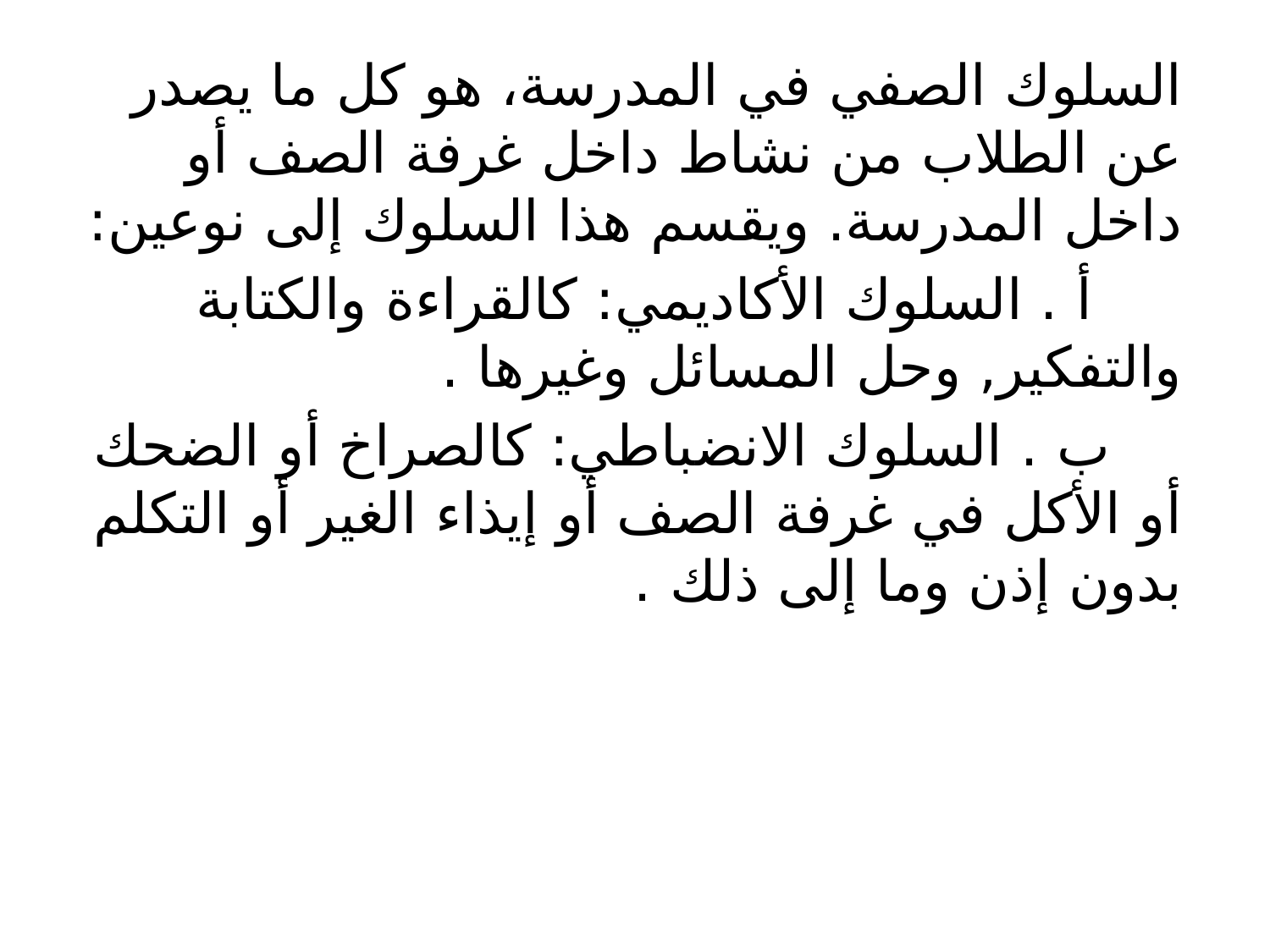

السلوك الصفي في المدرسة، هو كل ما يصدر عن الطلاب من نشاط داخل غرفة الصف أو داخل المدرسة. ويقسم هذا السلوك إلى نوعين:
     أ . السلوك الأكاديمي: كالقراءة والكتابة والتفكير, وحل المسائل وغيرها .
    ب . السلوك الانضباطي: كالصراخ أو الضحك أو الأكل في غرفة الصف أو إيذاء الغير أو التكلم بدون إذن وما إلى ذلك .